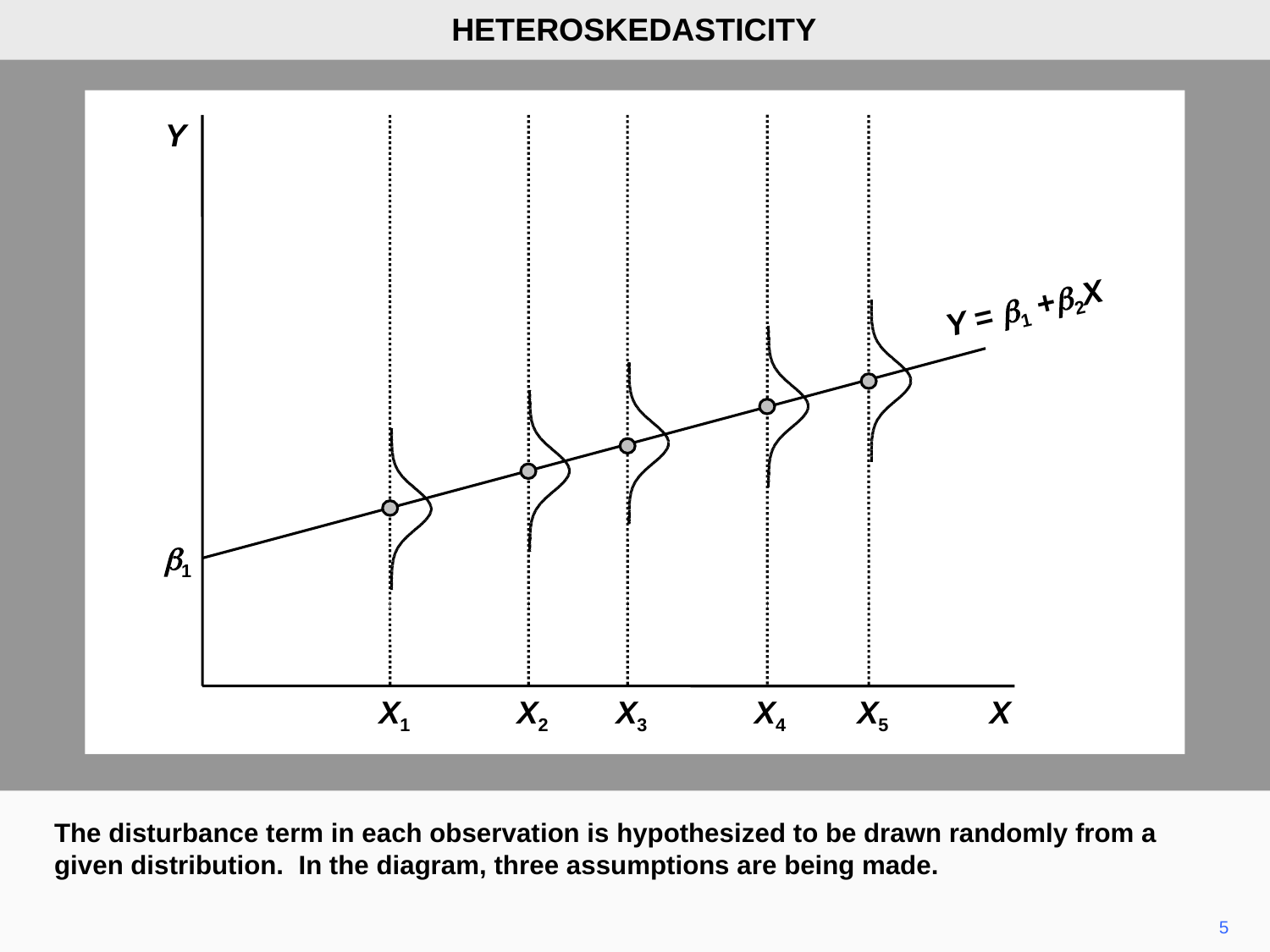

HETEROSKEDASTICITY

Y

Y = β1 +β2X

β1

X1
X2
X3
X4
X5
X

The disturbance term in each observation is hypothesized to be drawn randomly from a given distribution.  In the diagram, three assumptions are being made.
5